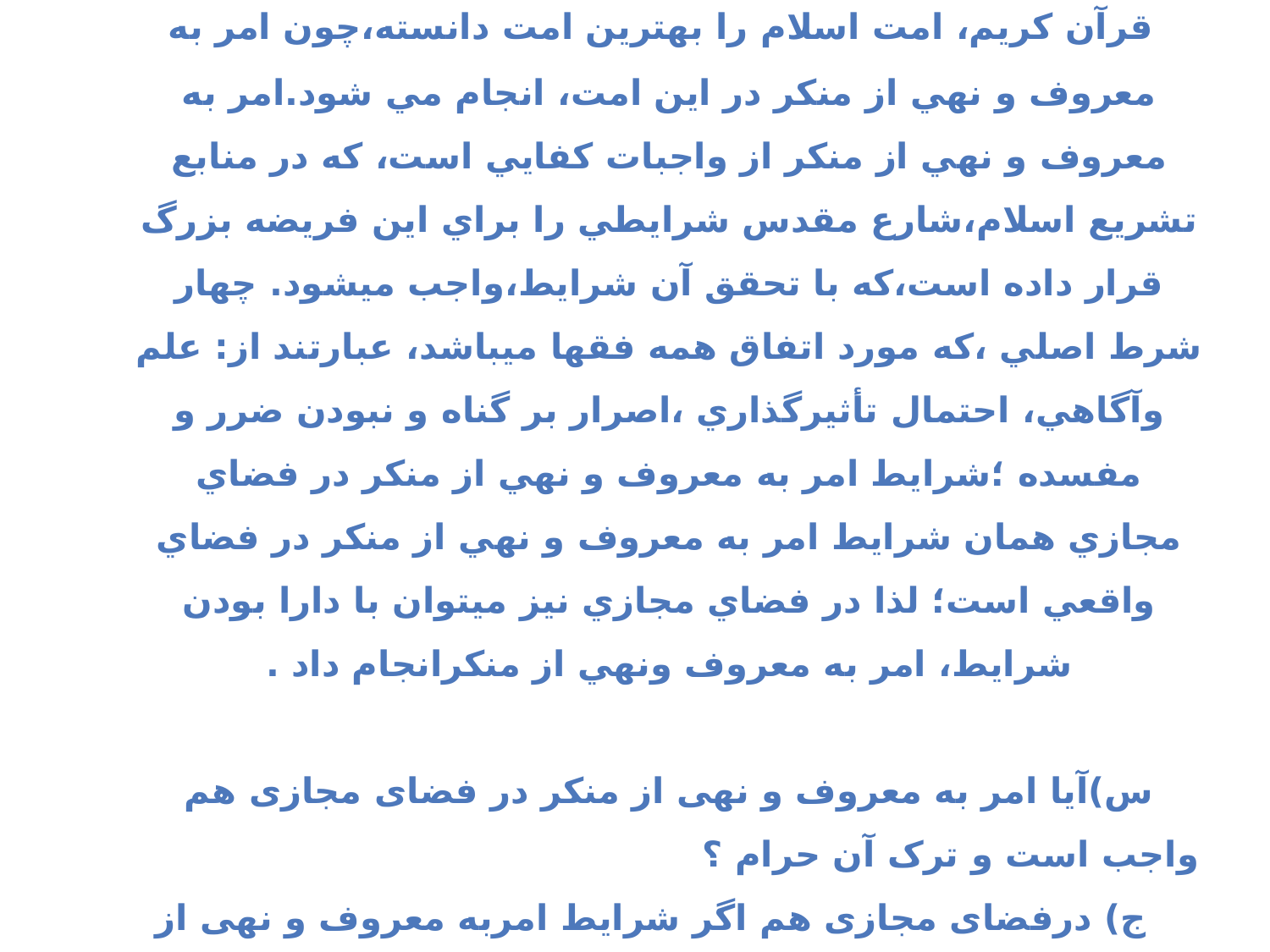

قرآن کریم، امت اسلام را بهترین امت دانسته،چون امر به معروف و نهي از منکر در این امت، انجام مي شود.امر به معروف و نهي از منکر از واجبات کفایي است، که در منابع تشریع اسلام،شارع مقدس شرایطي را براي این فریضه بزرگ قرار داده است،که با تحقق آن شرایط،واجب ميشود. چهار شرط اصلي ،که مورد اتفاق همه فقها ميباشد، عبارتند از: علم وآگاهي، احتمال تأثیرگذاري ،اصرار بر گناه و نبودن ضرر و مفسده ؛شرایط امر به معروف و نهي از منکر در فضاي مجازي همان شرایط امر به معروف و نهي از منکر در فضاي واقعي است؛ لذا در فضاي مجازي نیز ميتوان با دارا بودن شرایط، امر به معروف ونهي از منکرانجام داد .

س)آیا امر به معروف و نهی از منکر در فضای مجازی هم واجب است و ترک آن حرام ؟                                                  ج) درفضای مجازی هم اگر شرایط امربه معروف و نهی از منکر باشد نباید امر و نهی ترک شود.